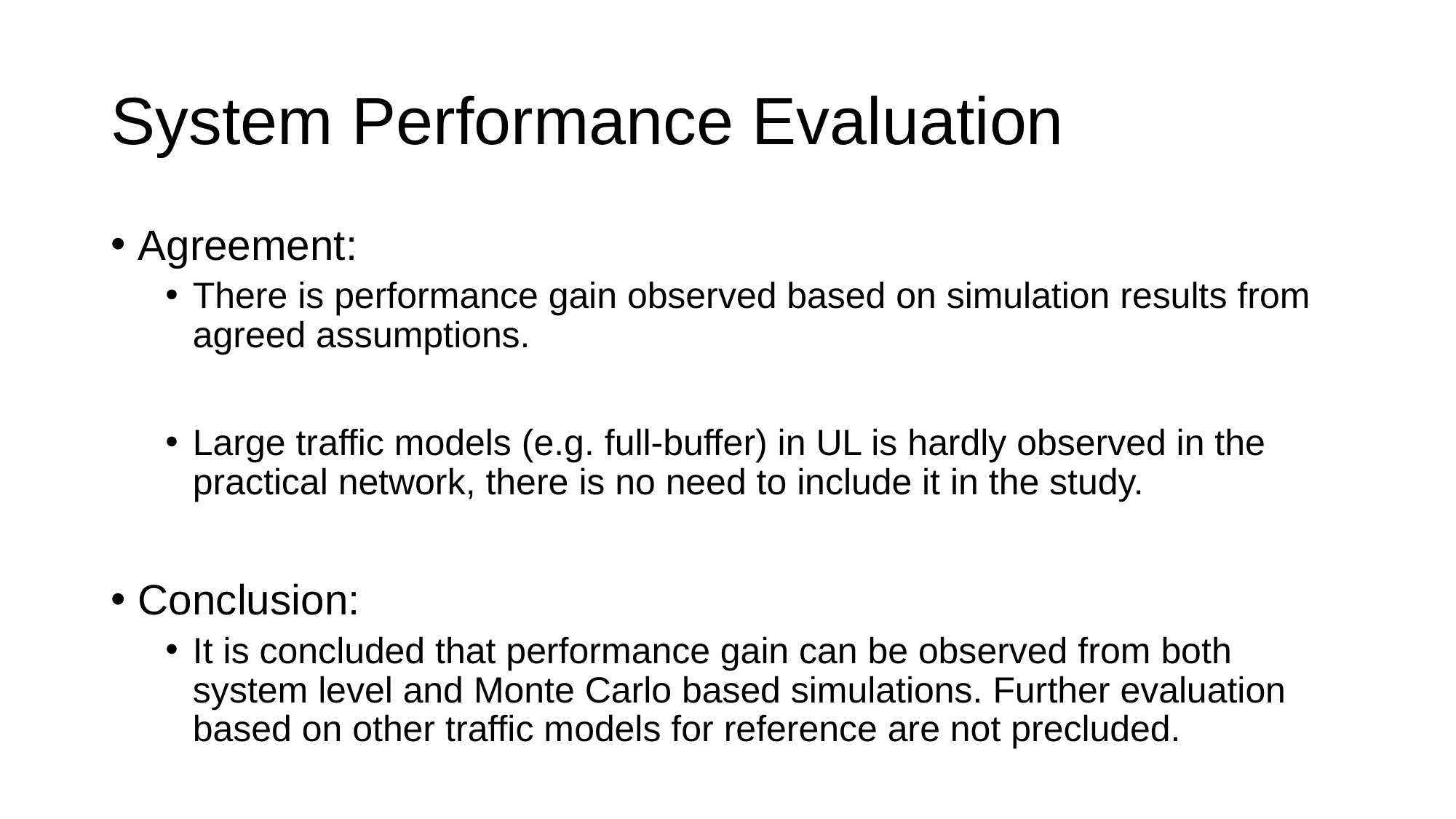

# System Performance Evaluation
Agreement:
There is performance gain observed based on simulation results from agreed assumptions.

Large traffic models (e.g. full-buffer) in UL is hardly observed in the practical network, there is no need to include it in the study.

Conclusion:
It is concluded that performance gain can be observed from both system level and Monte Carlo based simulations. Further evaluation based on other traffic models for reference are not precluded.